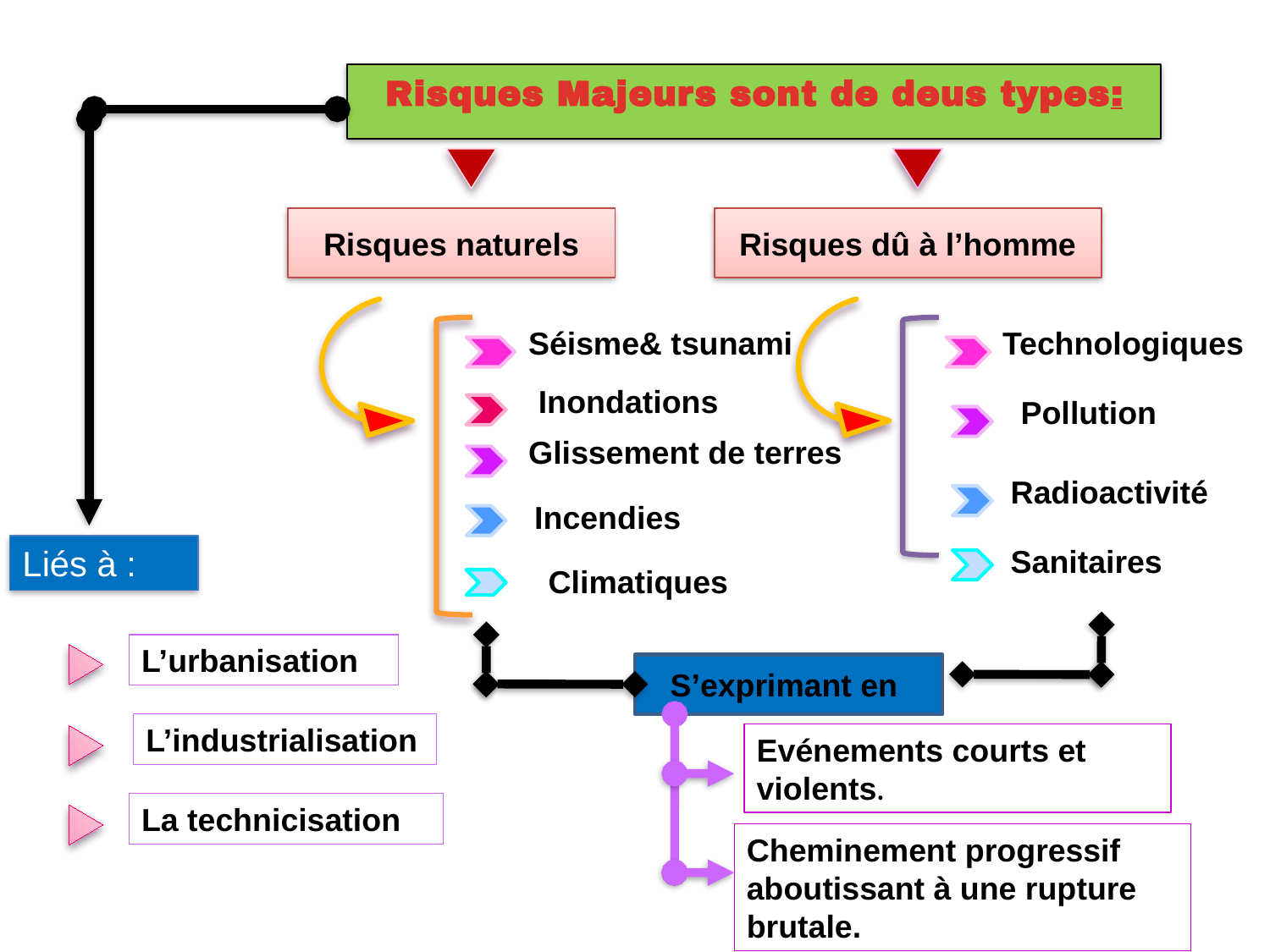

Risques Majeurs sont de deus types:

Risques naturels
Risques dû à l’homme

Séisme& tsunami

Technologiques

Inondations

Pollution

Glissement de terres

Radioactivité

Incendies

Liés à :
Sanitaires

Climatiques

L’urbanisation

S’exprimant en
L’industrialisation

Evénements courts et violents.
La technicisation

Cheminement progressif aboutissant à une rupture brutale.